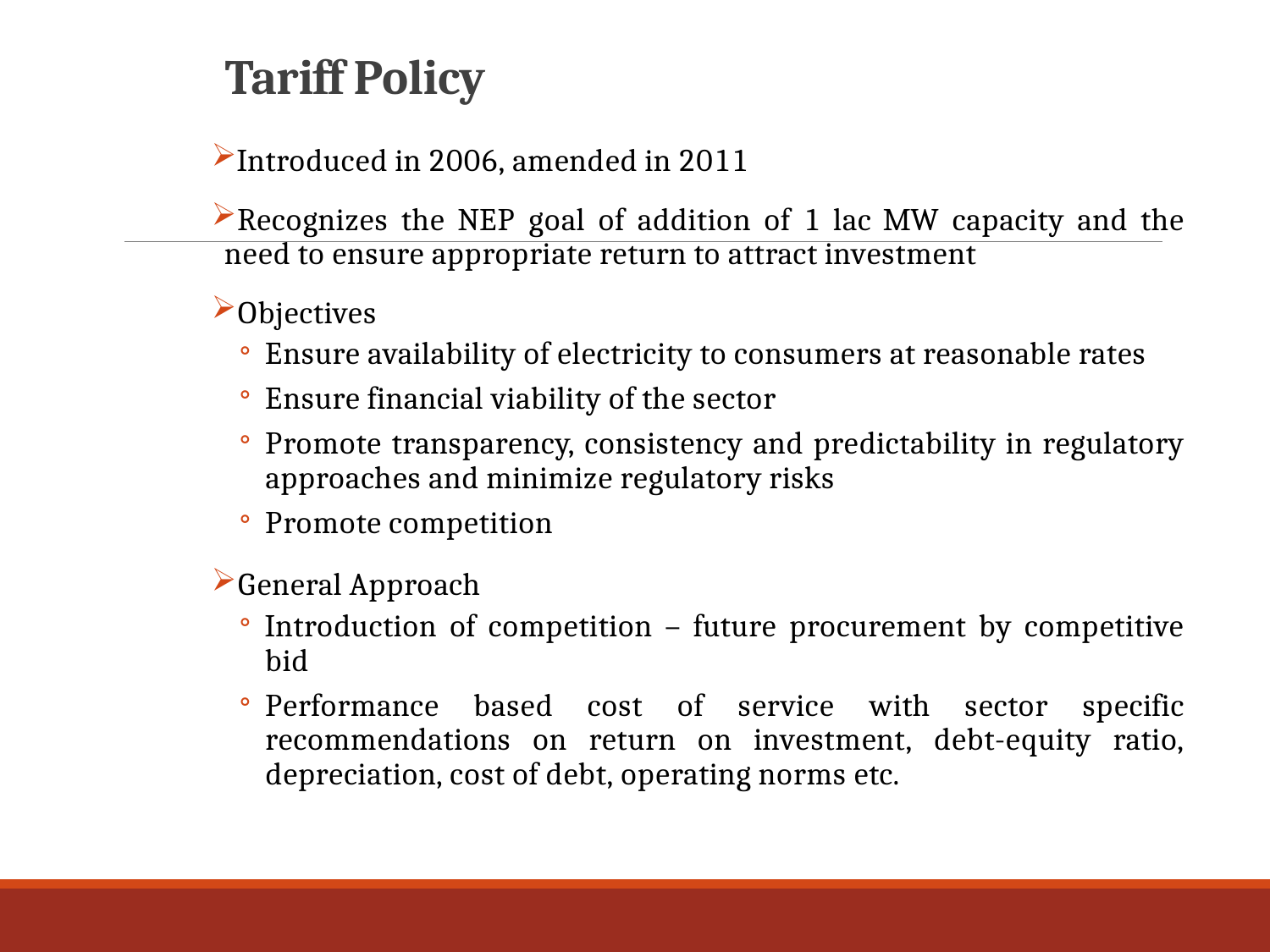

# Tariff Policy
Introduced in 2006, amended in 2011
Recognizes the NEP goal of addition of 1 lac MW capacity and the need to ensure appropriate return to attract investment
Objectives
Ensure availability of electricity to consumers at reasonable rates
Ensure financial viability of the sector
Promote transparency, consistency and predictability in regulatory approaches and minimize regulatory risks
Promote competition
General Approach
Introduction of competition – future procurement by competitive bid
Performance based cost of service with sector specific recommendations on return on investment, debt-equity ratio, depreciation, cost of debt, operating norms etc.